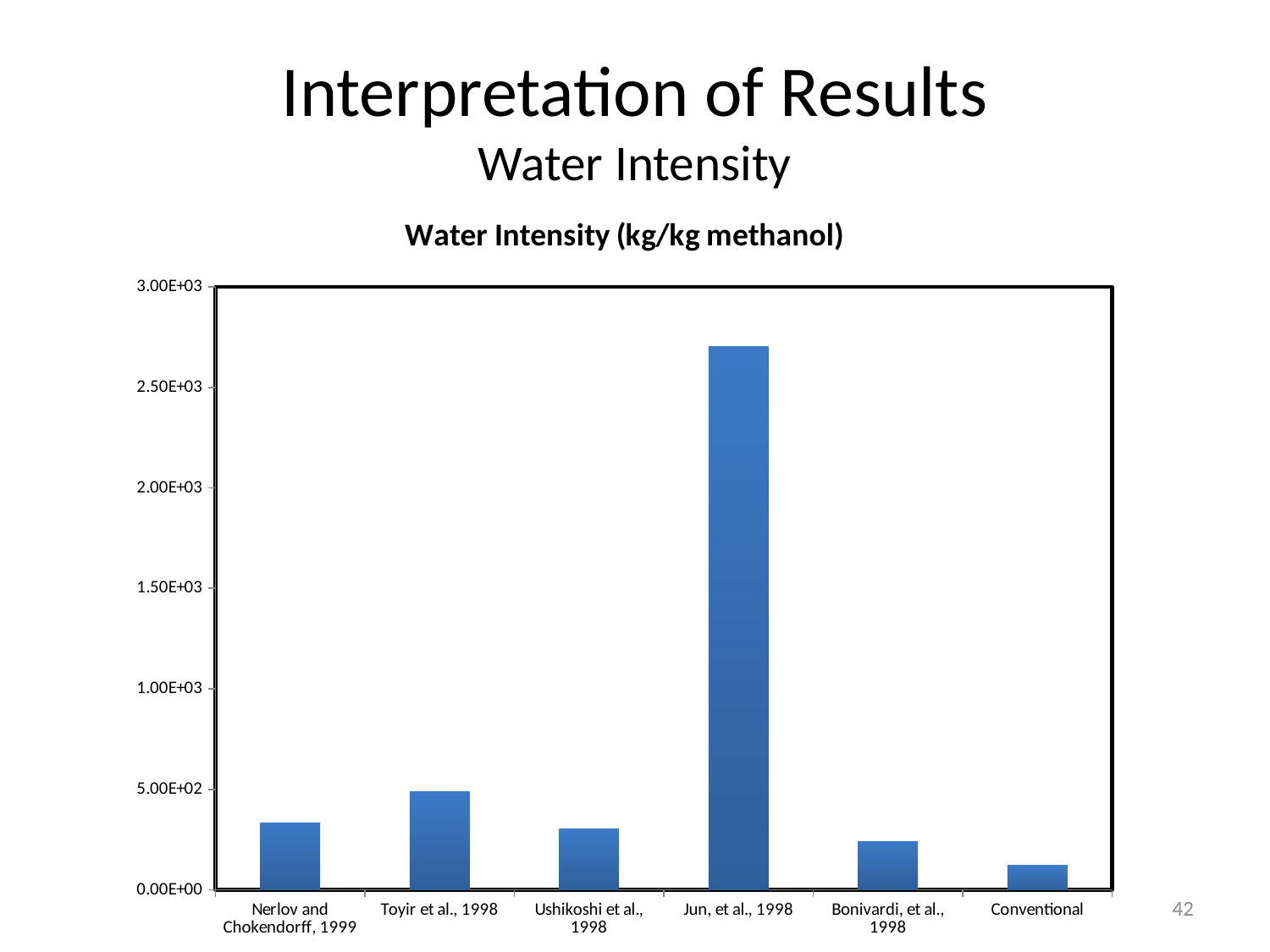

# Interpretation of Results Water Intensity

### Chart:

| Category | Water Intensity (kg/kg methanol) |
|---|---|
| Nerlov and Chokendorff, 1999 | 331.6289262235208 |
| Toyir et al., 1998 | 487.3336978312375 |
| Ushikoshi et al., 1998 | 301.66270783847983 |
| Jun, et al., 1998 | 2705.6672760511883 |
| Bonivardi, et al., 1998 | 240.5109489051095 |
| Conventional | 120.72905594743453 |
42